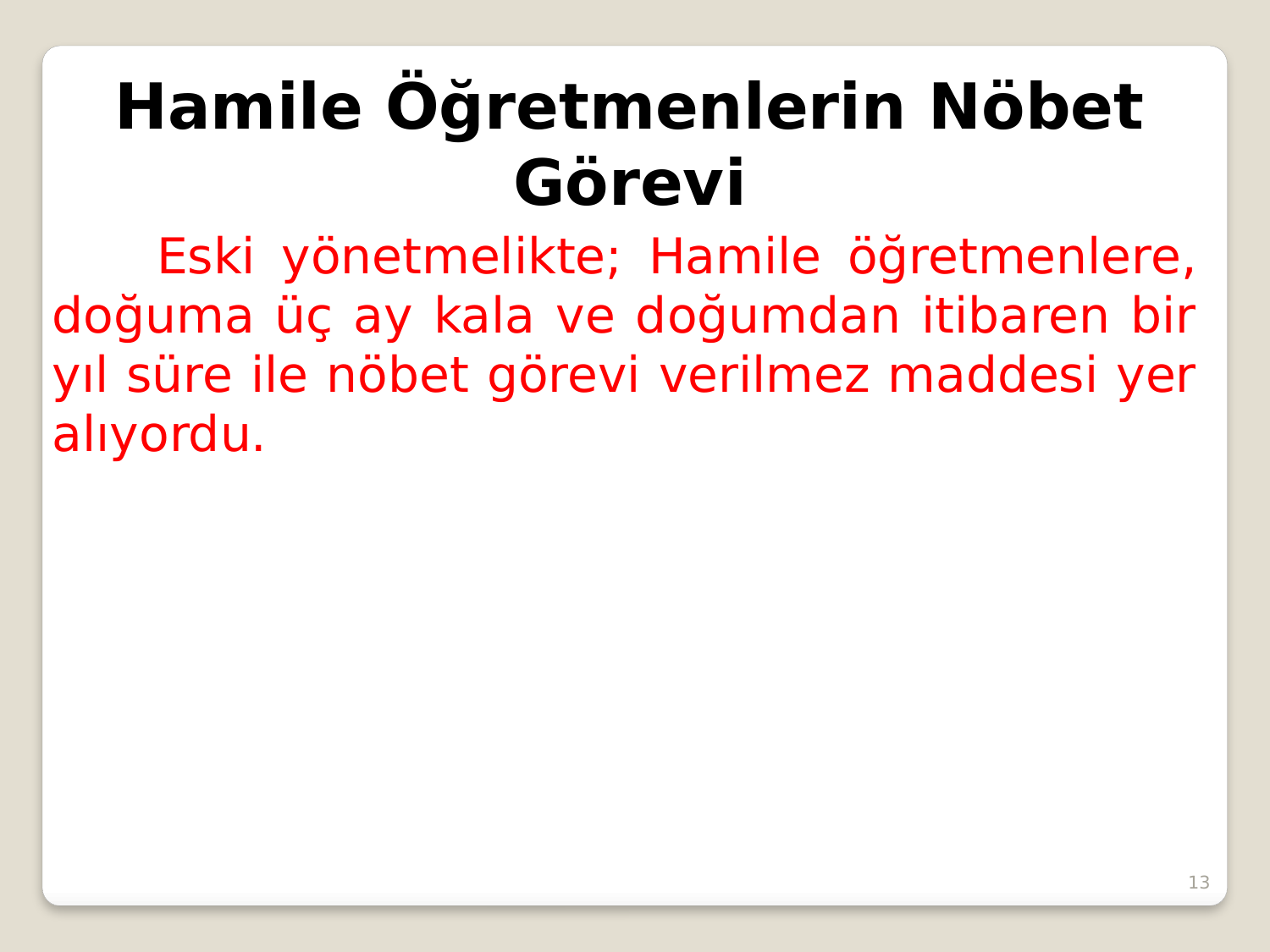

Hamile Öğretmenlerin Nöbet Görevi

    Eski yönetmelikte; Hamile öğretmenlere, doğuma üç ay kala ve doğumdan itibaren bir yıl süre ile nöbet görevi verilmez maddesi yer alıyordu.
13